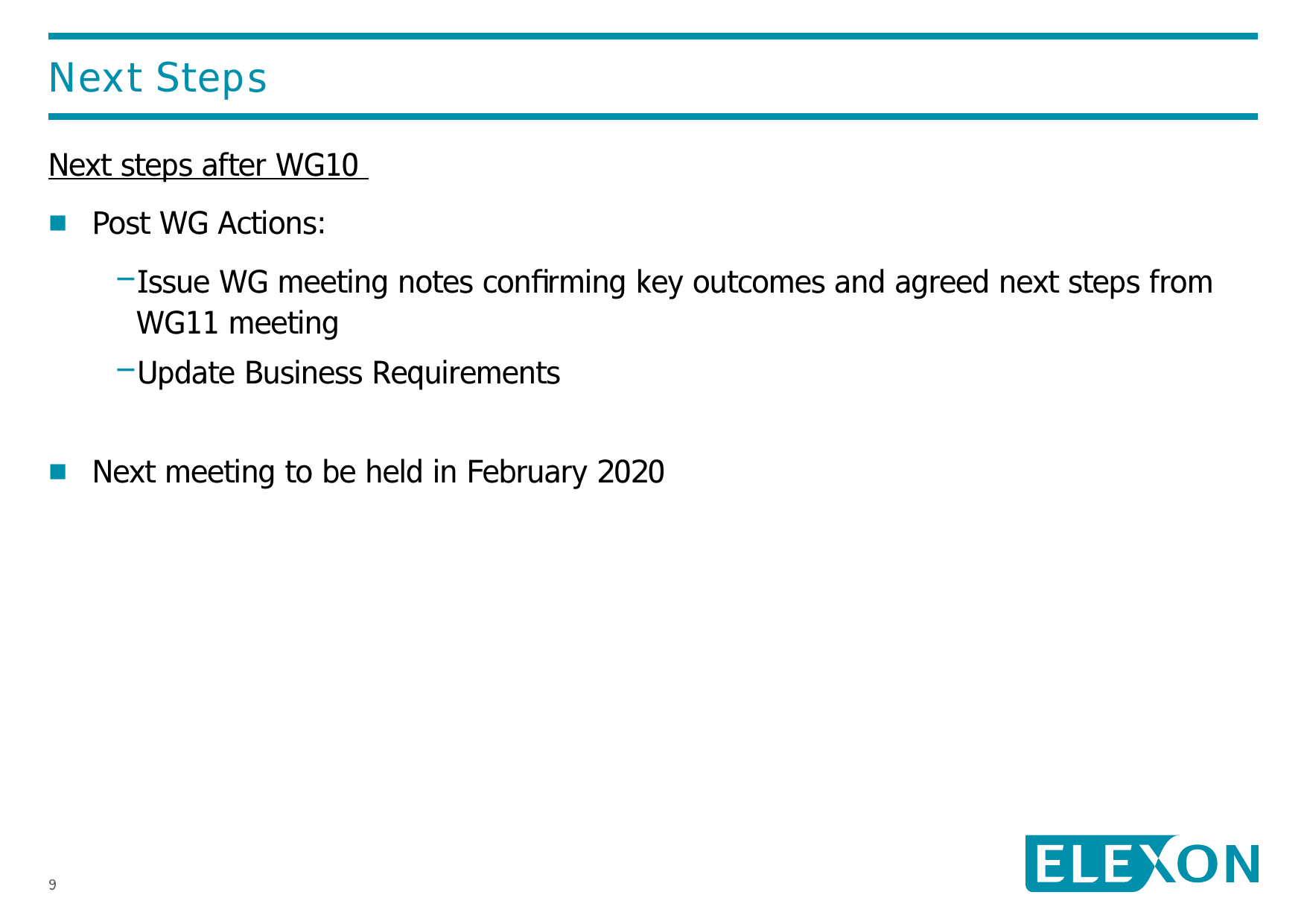

# Next Steps
Next steps after WG10
Post WG Actions:
Issue WG meeting notes confirming key outcomes and agreed next steps from WG11 meeting
Update Business Requirements

Next meeting to be held in February 2020
9